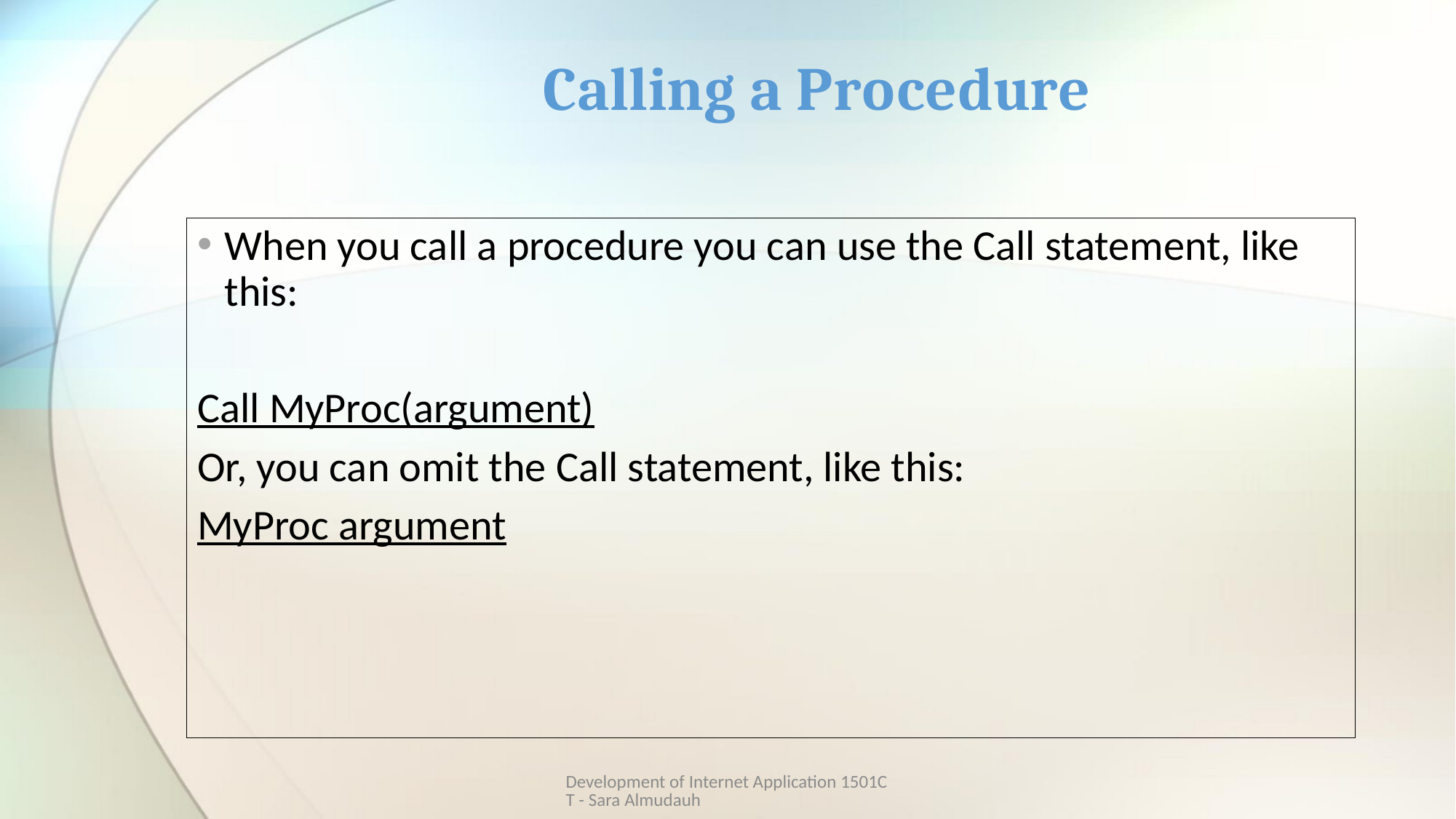

# Calling a Procedure
When you call a procedure you can use the Call statement, like this:

Call MyProc(argument)
Or, you can omit the Call statement, like this:
MyProc argument

Development of Internet Application 1501CT - Sara Almudauh